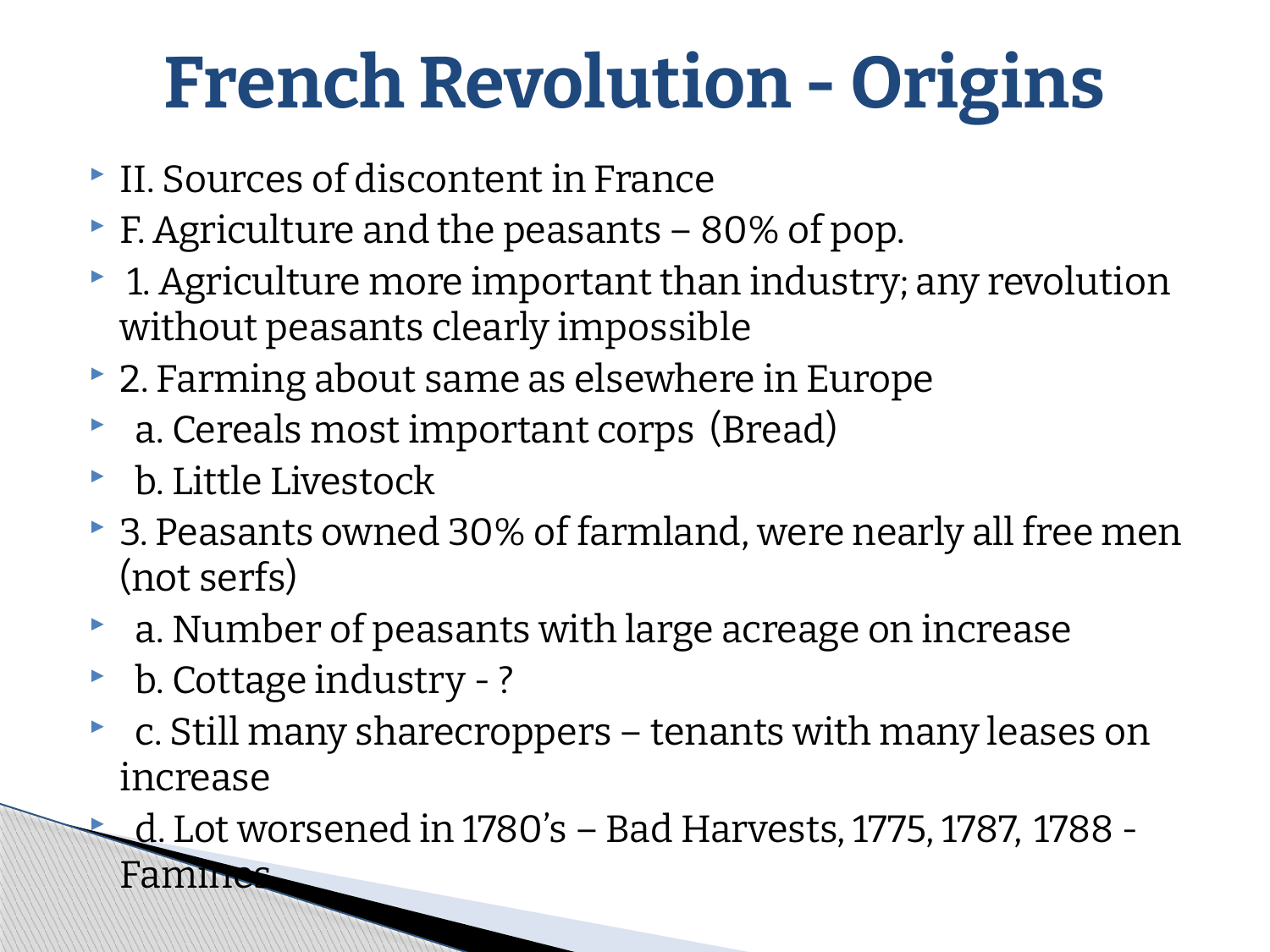

# French Revolution - Origins
II. Sources of discontent in France
F. Agriculture and the peasants – 80% of pop.
 1. Agriculture more important than industry; any revolution without peasants clearly impossible
2. Farming about same as elsewhere in Europe
  a. Cereals most important corps  (Bread)
  b. Little Livestock
3. Peasants owned 30% of farmland, were nearly all free men (not serfs)
  a. Number of peasants with large acreage on increase
  b. Cottage industry - ?
  c. Still many sharecroppers – tenants with many leases on increase
  d. Lot worsened in 1780’s – Bad Harvests, 1775, 1787, 		1788 -  Famines